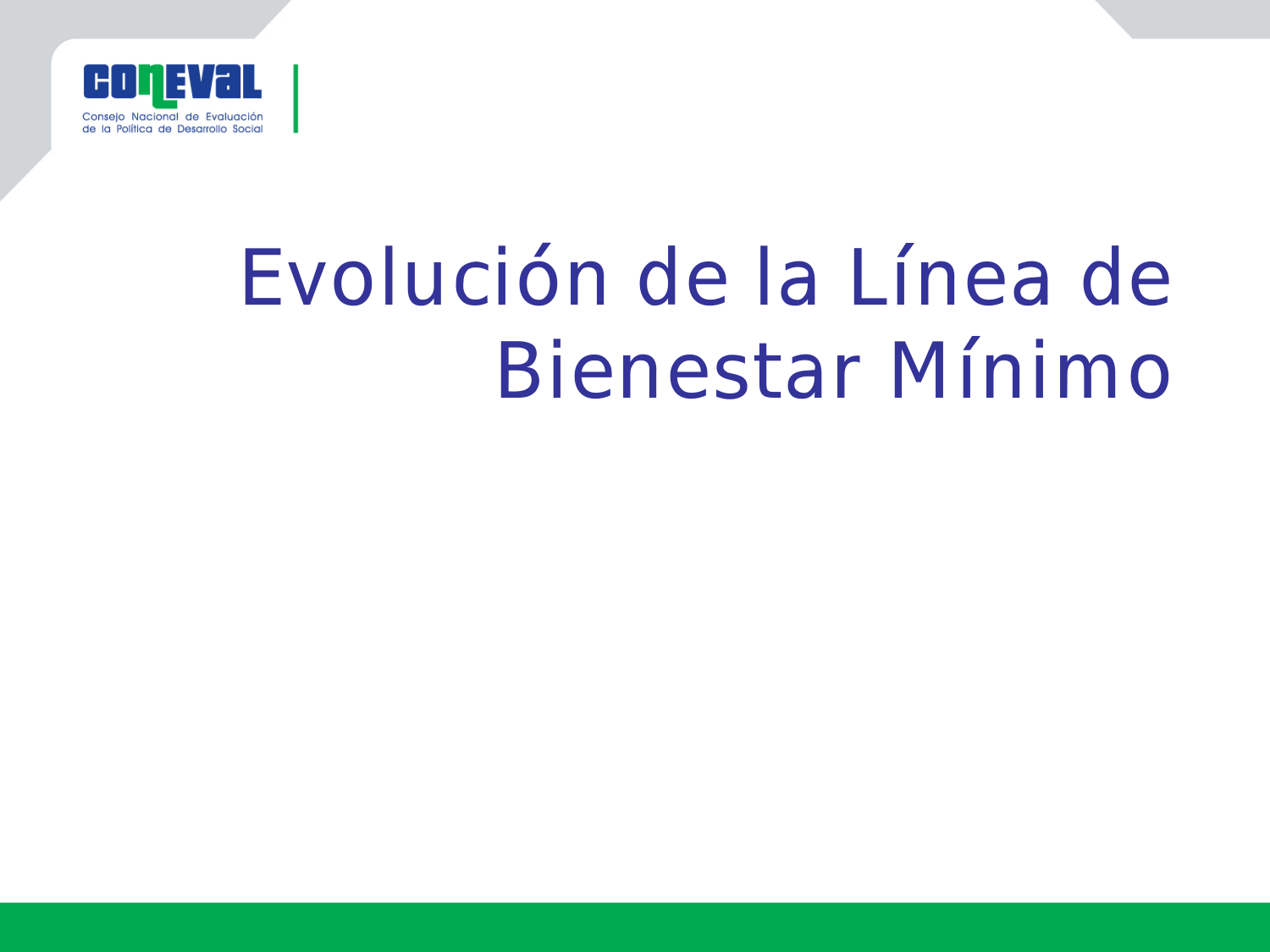

# Evolución de la Línea de Bienestar Mínimo